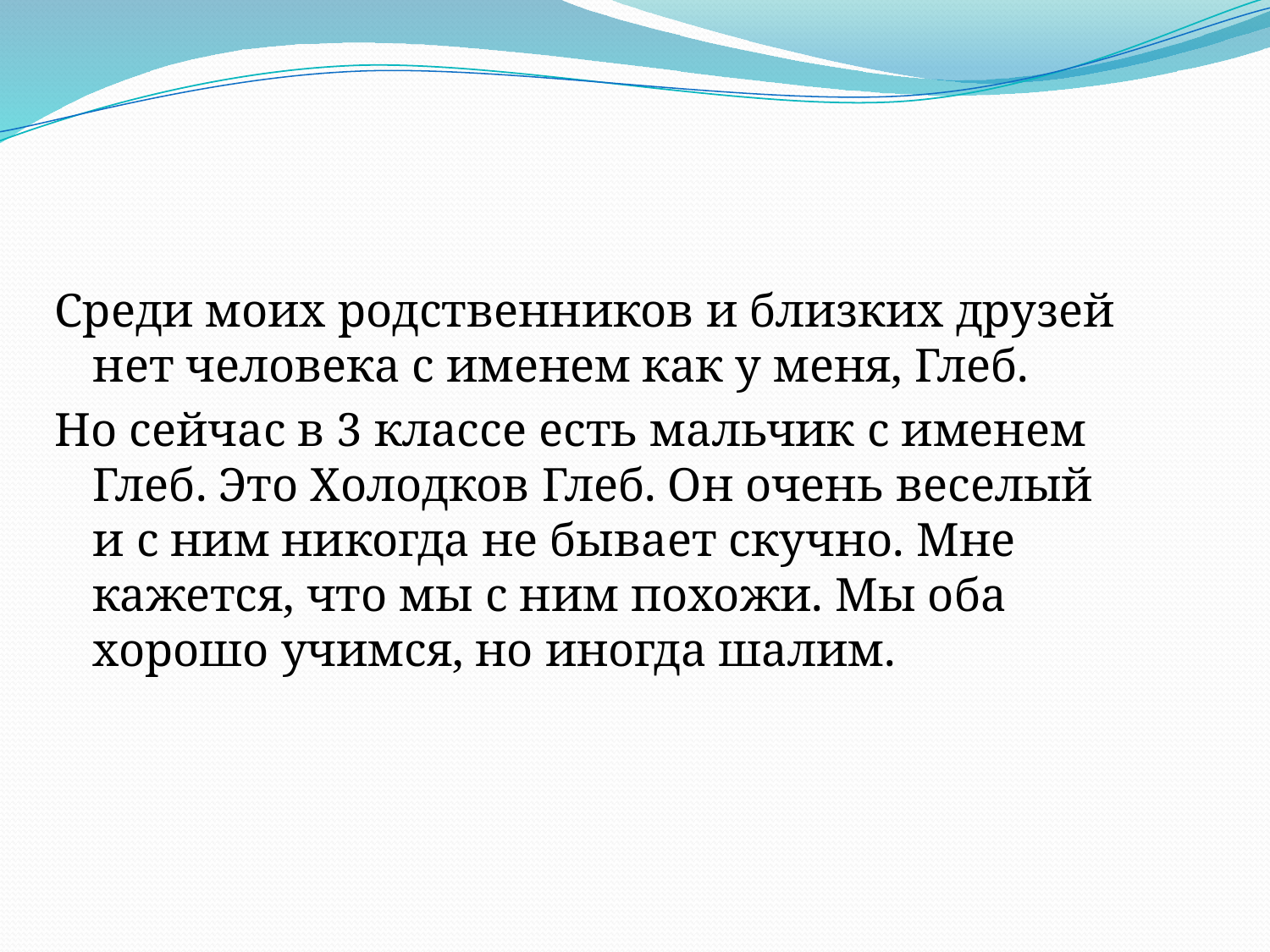

Среди моих родственников и близких друзей нет человека с именем как у меня, Глеб.
Но сейчас в 3 классе есть мальчик с именем Глеб. Это Холодков Глеб. Он очень веселый и с ним никогда не бывает скучно. Мне кажется, что мы с ним похожи. Мы оба хорошо учимся, но иногда шалим.